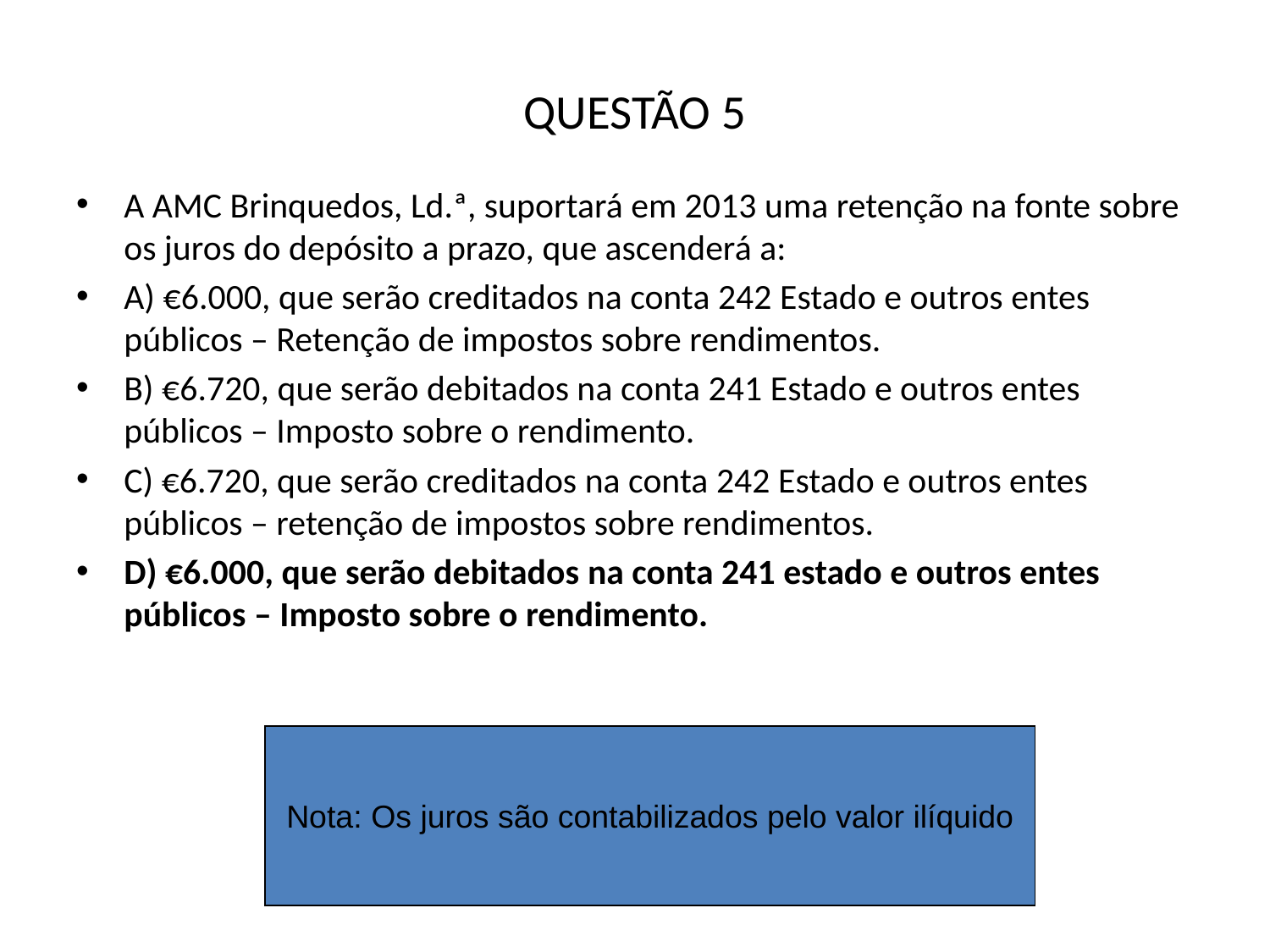

# QUESTÃO 5
A AMC Brinquedos, Ld.ª, suportará em 2013 uma retenção na fonte sobre os juros do depósito a prazo, que ascenderá a:
A) €6.000, que serão creditados na conta 242 Estado e outros entes públicos – Retenção de impostos sobre rendimentos.
B) €6.720, que serão debitados na conta 241 Estado e outros entes públicos – Imposto sobre o rendimento.
C) €6.720, que serão creditados na conta 242 Estado e outros entes públicos – retenção de impostos sobre rendimentos.
D) €6.000, que serão debitados na conta 241 estado e outros entes públicos – Imposto sobre o rendimento.

Nota: Os juros são contabilizados pelo valor ilíquido